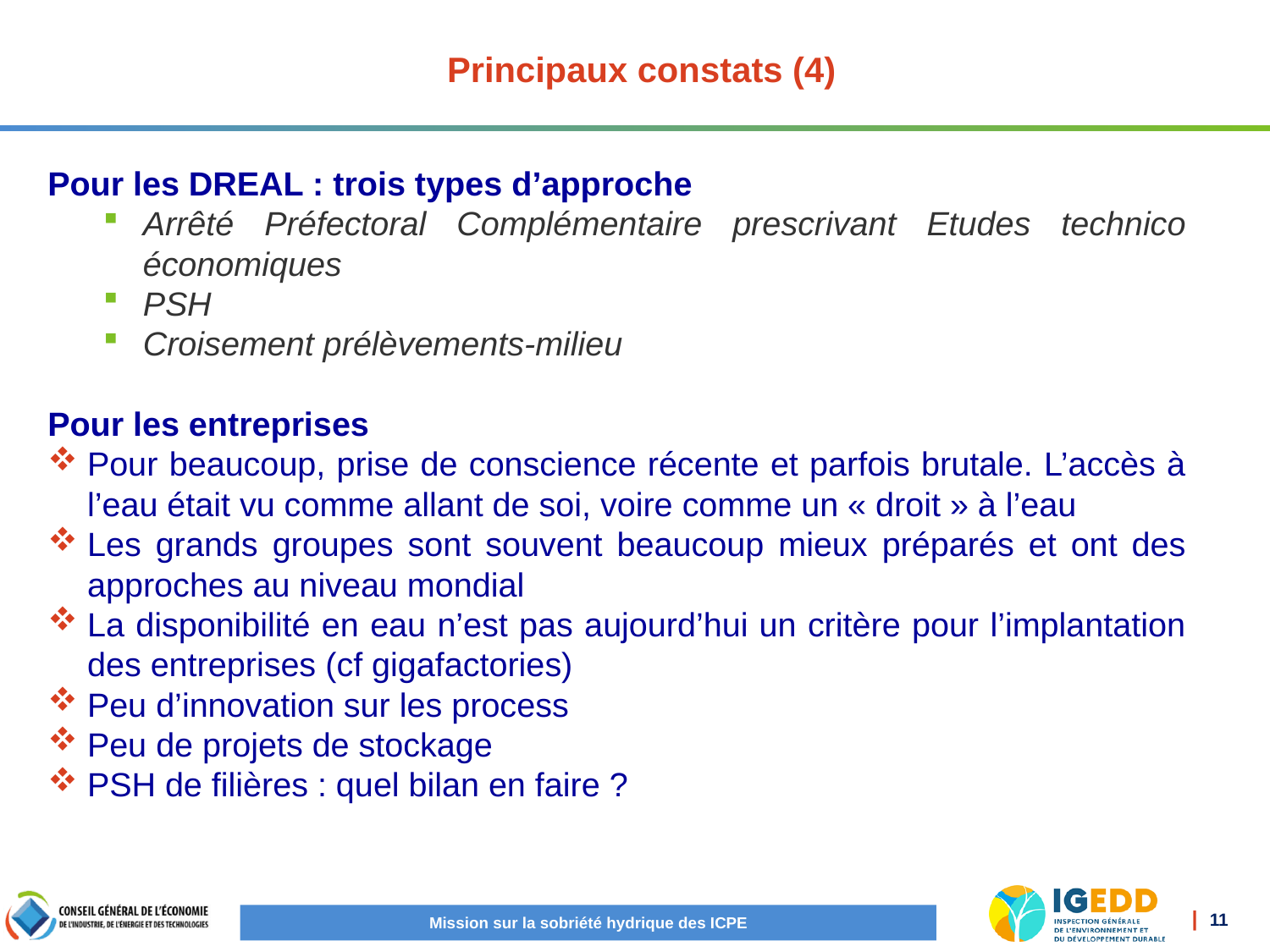

# Principaux constats (4)
Pour les DREAL : trois types d’approche
Arrêté Préfectoral Complémentaire prescrivant Etudes technico économiques
PSH
Croisement prélèvements-milieu

Pour les entreprises
Pour beaucoup, prise de conscience récente et parfois brutale. L’accès à l’eau était vu comme allant de soi, voire comme un « droit » à l’eau
Les grands groupes sont souvent beaucoup mieux préparés et ont des approches au niveau mondial
La disponibilité en eau n’est pas aujourd’hui un critère pour l’implantation des entreprises (cf gigafactories)
Peu d’innovation sur les process
Peu de projets de stockage
PSH de filières : quel bilan en faire ?